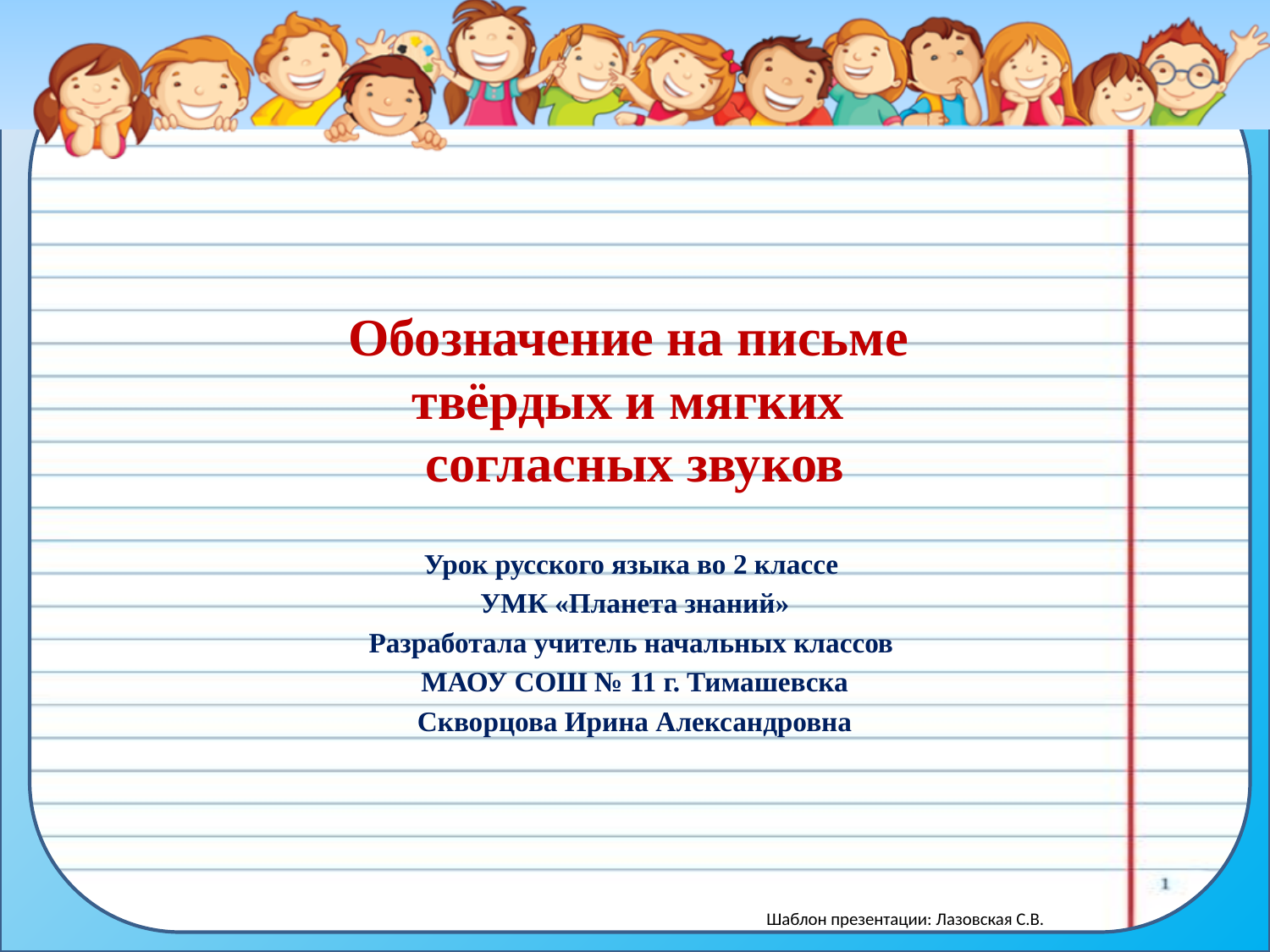

# Обозначение на письме твёрдых и мягких согласных звуков
Урок русского языка во 2 классе
УМК «Планета знаний»
Разработала учитель начальных классов
МАОУ СОШ № 11 г. Тимашевска
Скворцова Ирина Александровна